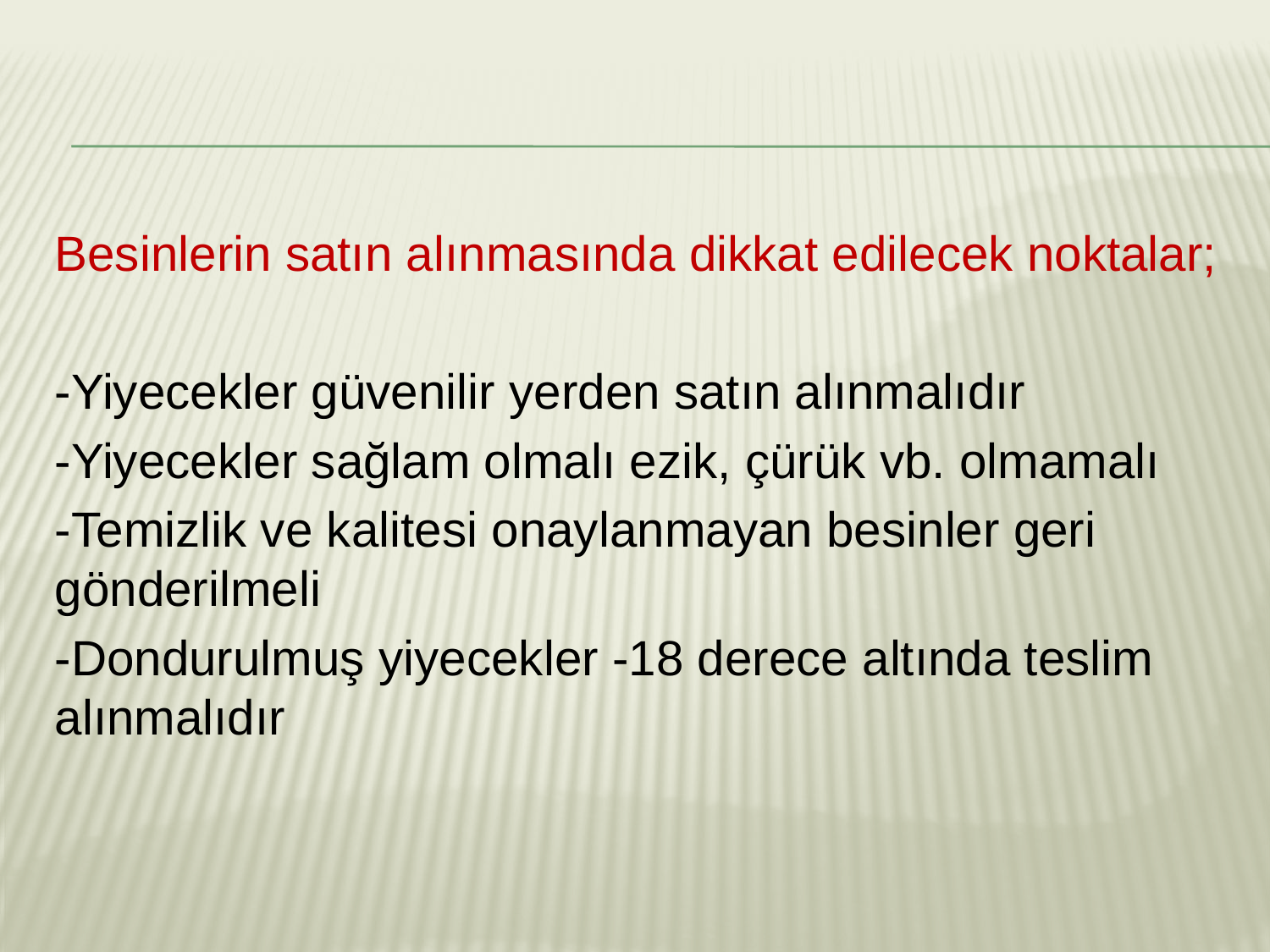

Besinlerin satın alınmasında dikkat edilecek noktalar;

-Yiyecekler güvenilir yerden satın alınmalıdır
-Yiyecekler sağlam olmalı ezik, çürük vb. olmamalı
-Temizlik ve kalitesi onaylanmayan besinler geri gönderilmeli
-Dondurulmuş yiyecekler -18 derece altında teslim alınmalıdır